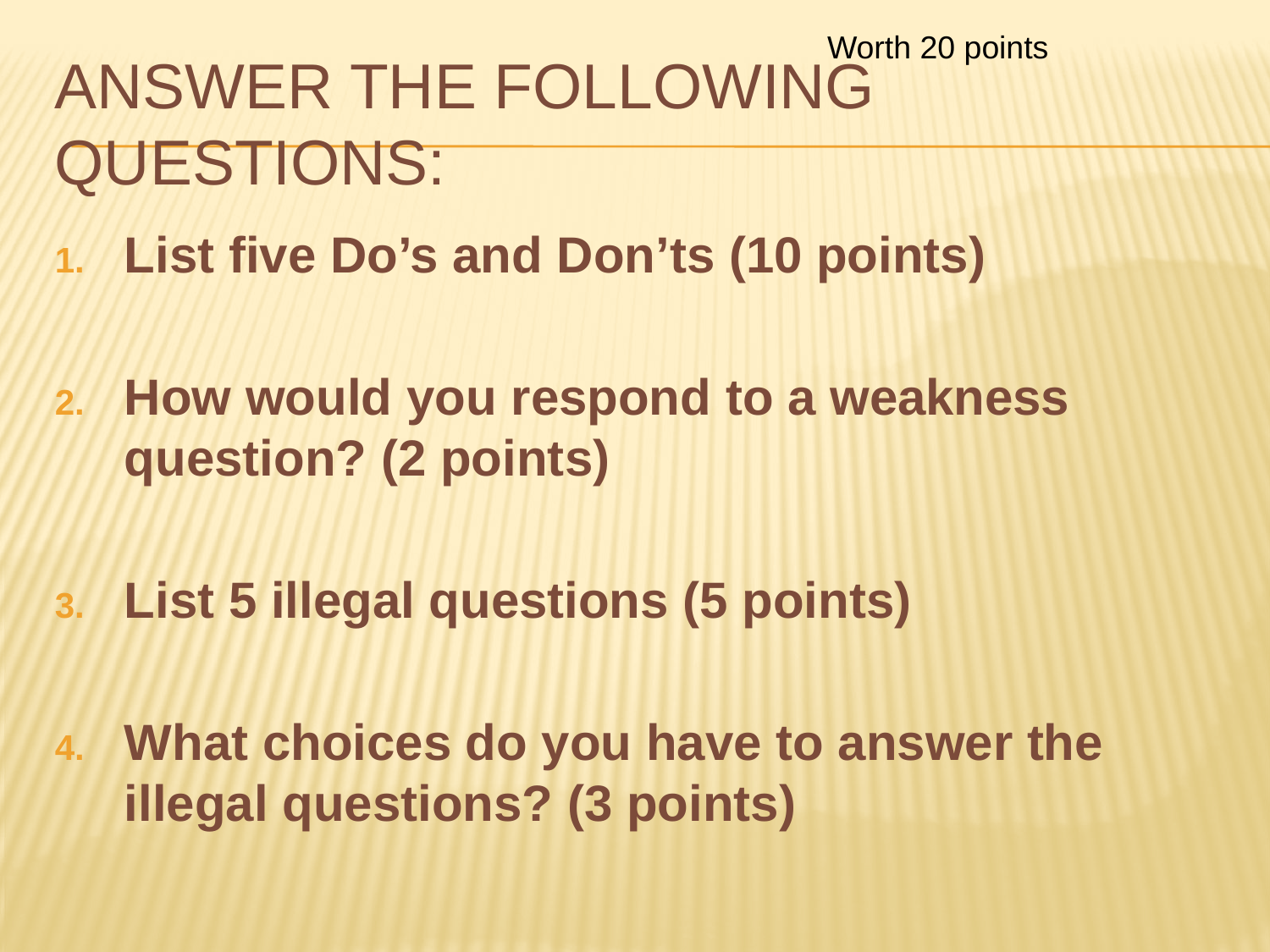

Worth 20 points
# Answer the following questions:
List five Do’s and Don’ts (10 points)

How would you respond to a weakness question? (2 points)

List 5 illegal questions (5 points)

What choices do you have to answer the illegal questions? (3 points)